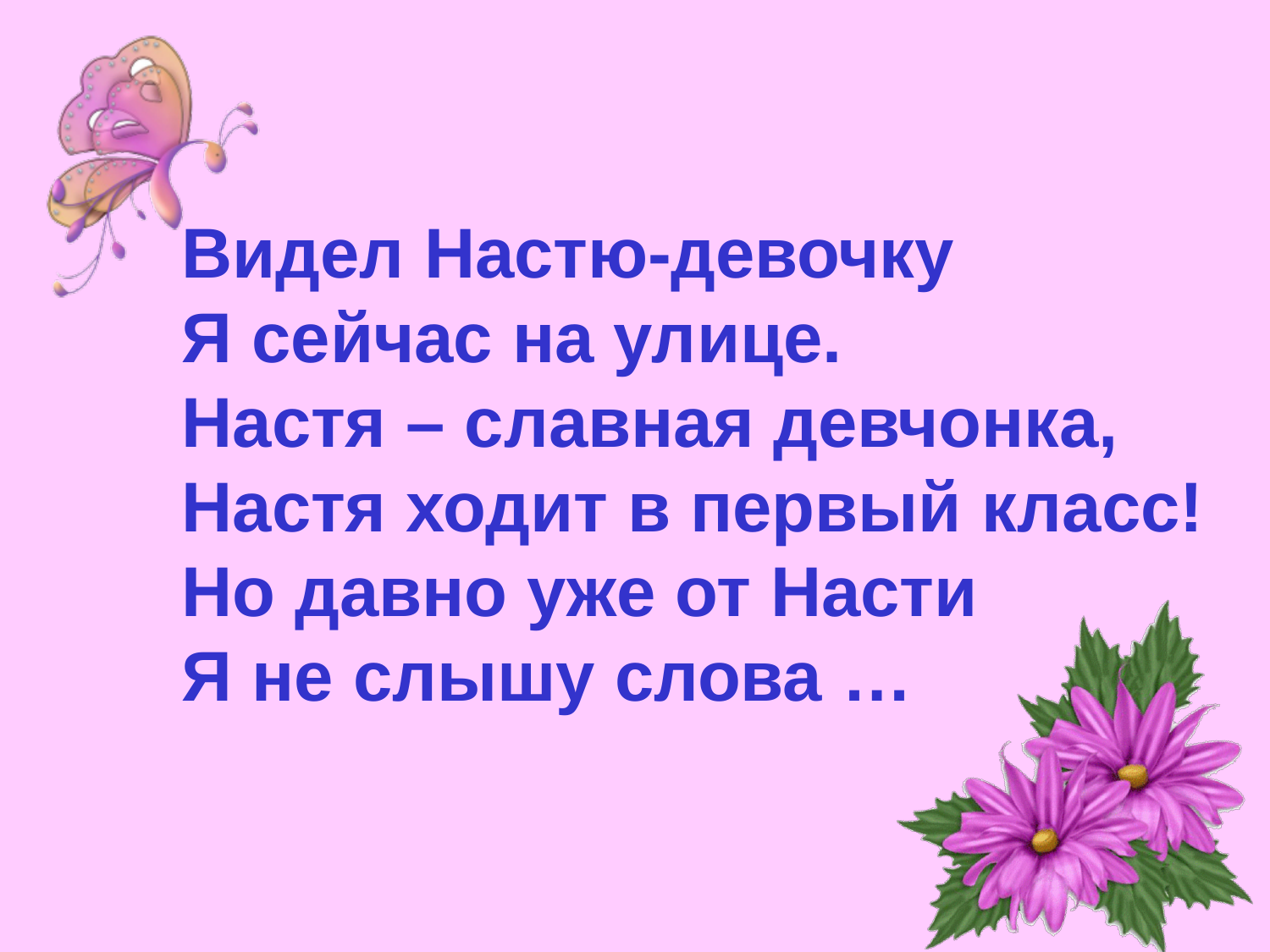

Видел Настю-девочку
Я сейчас на улице.
Настя – славная девчонка,
Настя ходит в первый класс!
Но давно уже от Насти
Я не слышу слова …